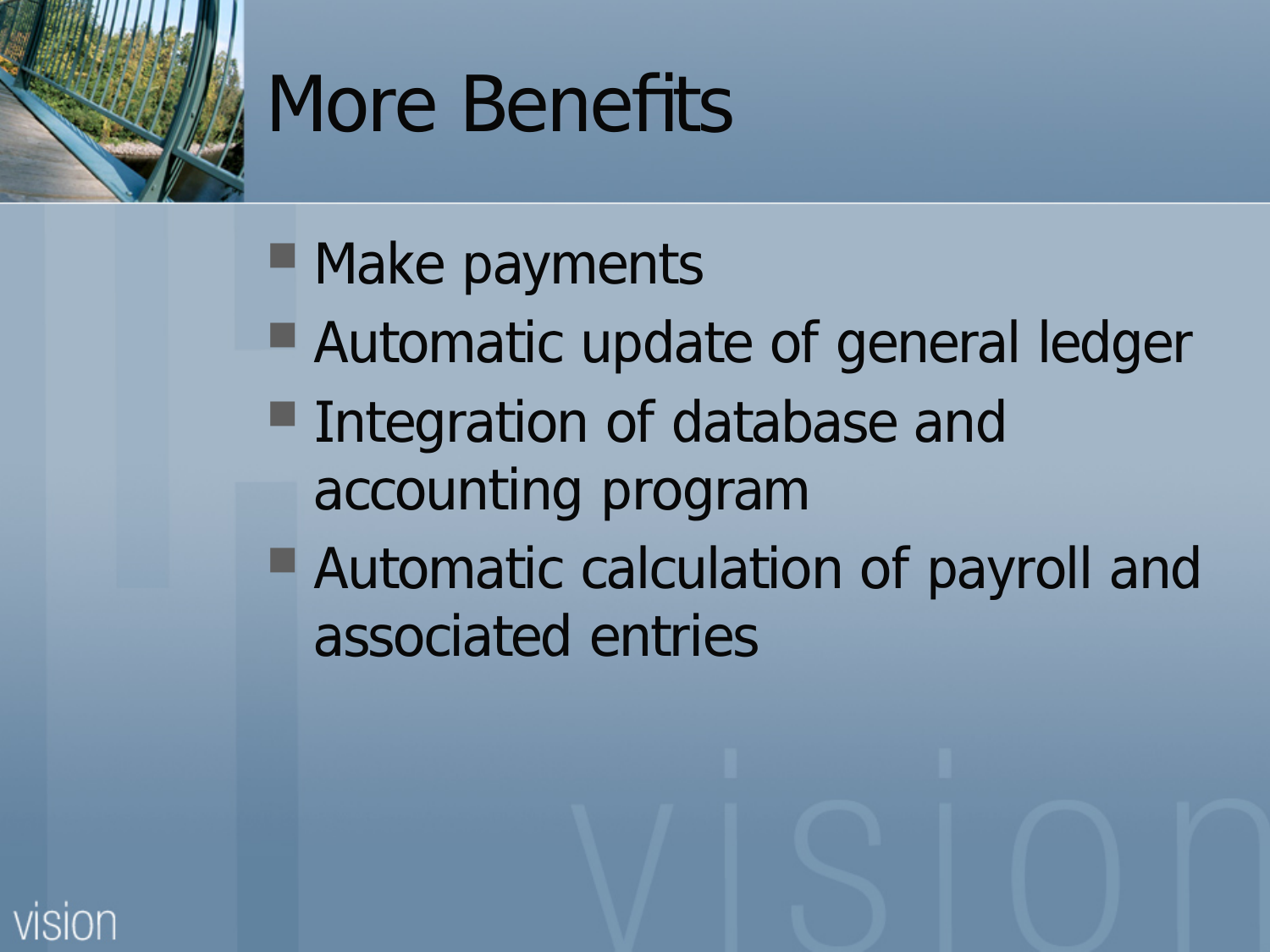

# More Benefits
Make payments
Automatic update of general ledger
Integration of database and accounting program
Automatic calculation of payroll and associated entries